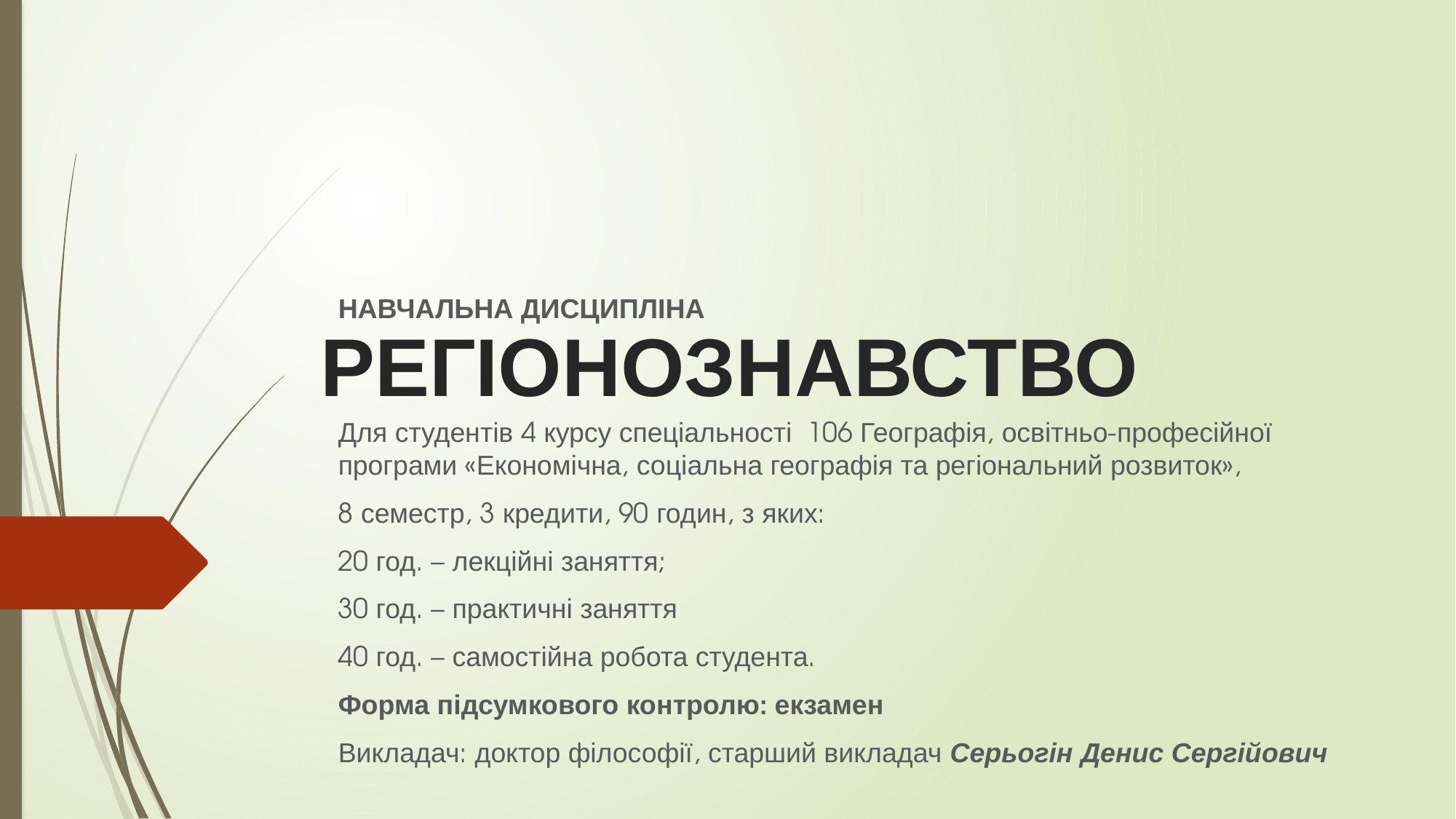

# РЕГІОНОЗНАВСТВО
НАВЧАЛЬНА ДИСЦИПЛІНА
Для студентів 4 курсу спеціальності  106 Географія, освітньо-професійної програми «Економічна, соціальна географія та регіональний розвиток»,
8 семестр, 3 кредити, 90 годин, з яких:
20 год. – лекційні заняття;
30 год. – практичні заняття
40 год. – самостійна робота студента.
Форма підсумкового контролю: екзамен
Викладач: доктор філософії, старший викладач Серьогін Денис Сергійович